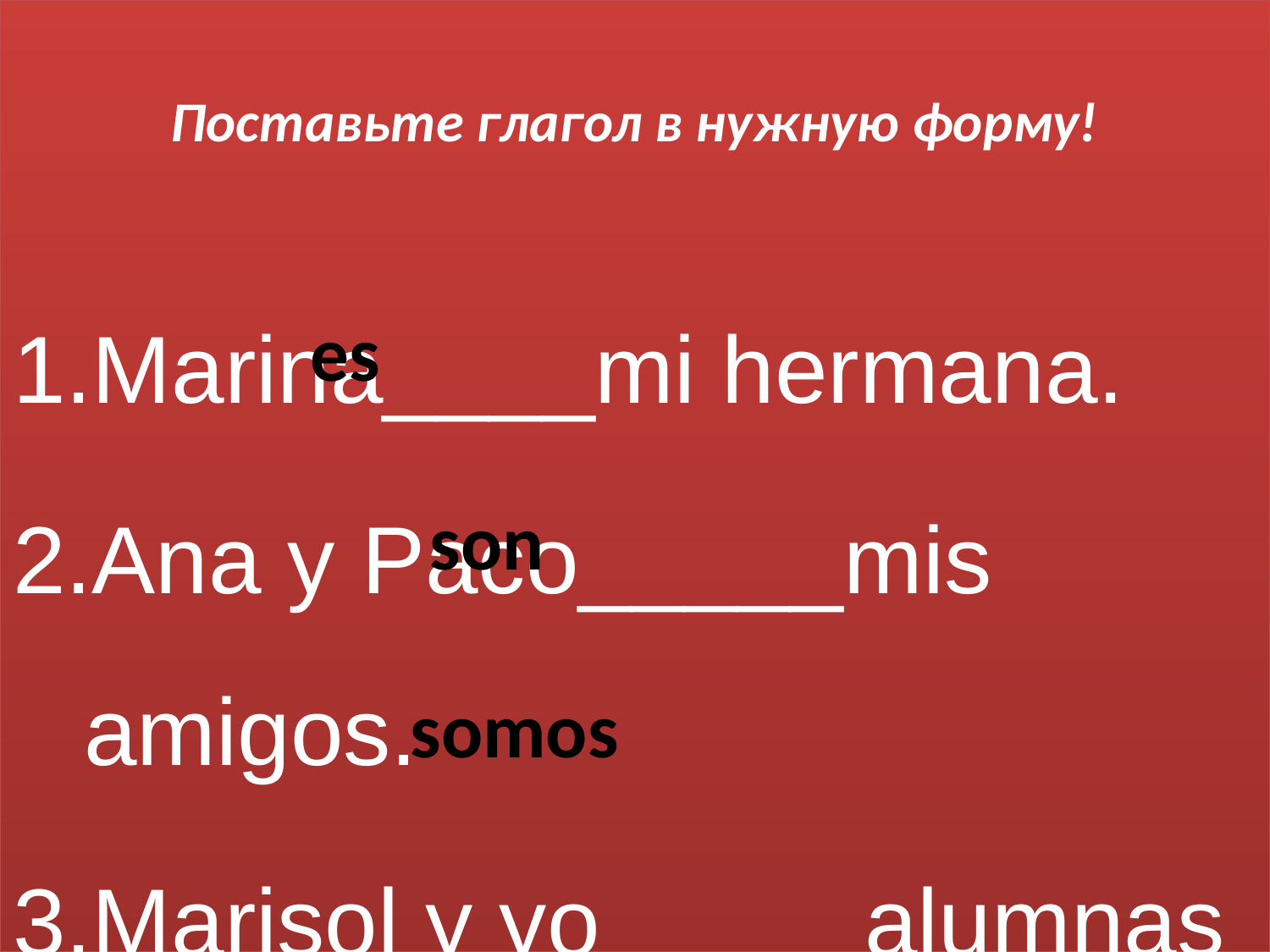

Поставьте глагол в нужную форму!

Marina____mi hermana.
Ana y Paco_____mis amigos.
Marisol y yo_____alumnas aplicadas.

es
son
somos